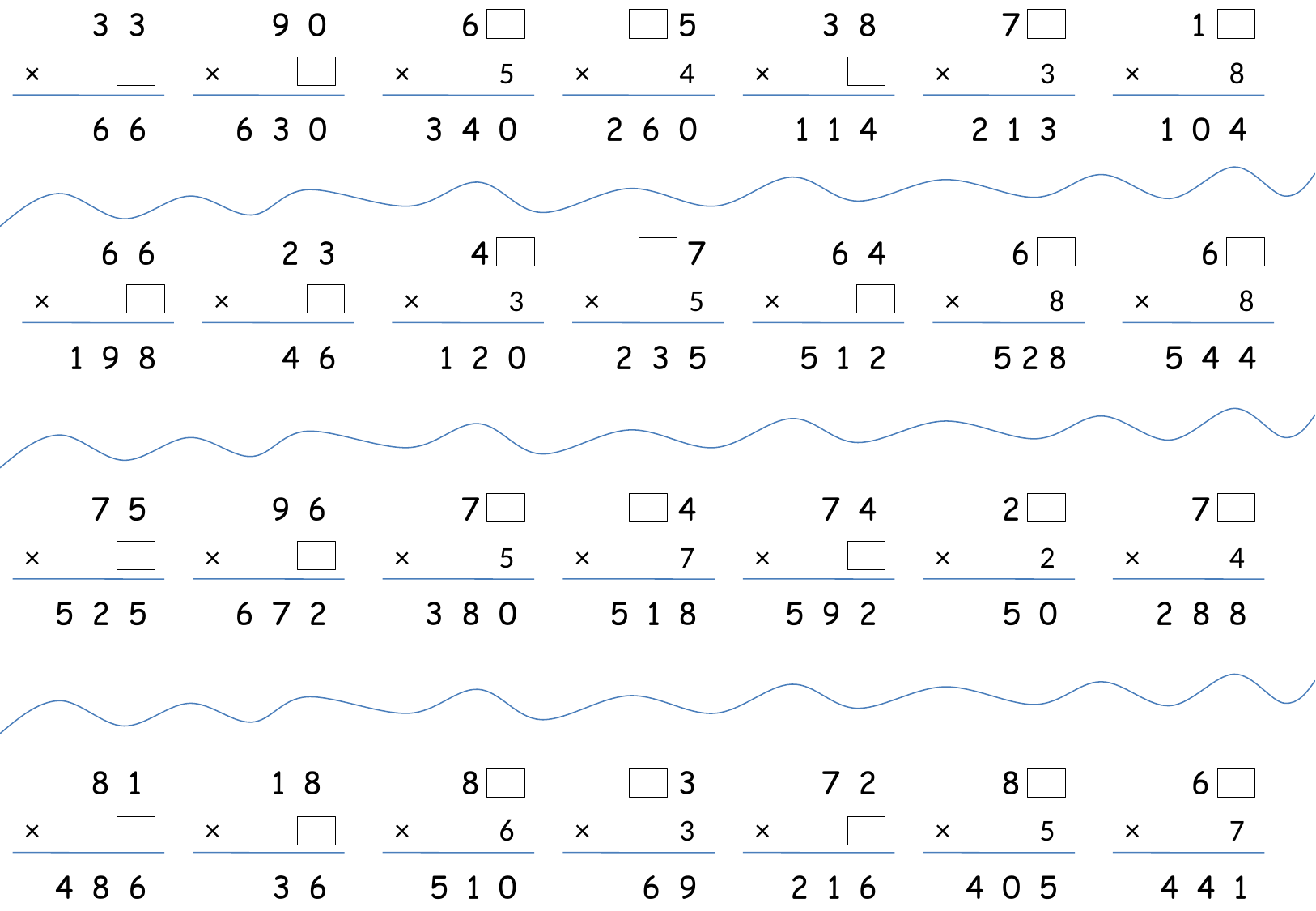

3  3
×
2
6  6
9  0
×
7
6  3  0
6  8
×
5
3  4  0
6  5
×
4
2  6  0
3  8
×
3
1  1  4
7  1
×
3
2  1  3
1   3
×
8
1  0  4

6  6
×
3
1  9  8
2  3
×
2
4  6
4  0
×
3
1  2  0
4  7
×
5
2  3  5
6  4
×
8
5  1  2
6  6
×
8
5 2 8
6  8
×
8
5  4  4

7  5
×
7
5  2  5
9  6
×
7
6  7  2
7  6
×
5
3  8  0
7  4
×
7
5  1  8
7  4
×
8
5  9  2
2  5
×
2
5  0
7  2
×
4
2  8  8

8  1
×
6
1  8
×
2
8  5
×
6
2  3
×
3
7  2
×
3
8  1
×
5
6  3
×
7

4  8  6
3  6
5  1  0
6  9
2  1  6
4  0  5
4  4  1